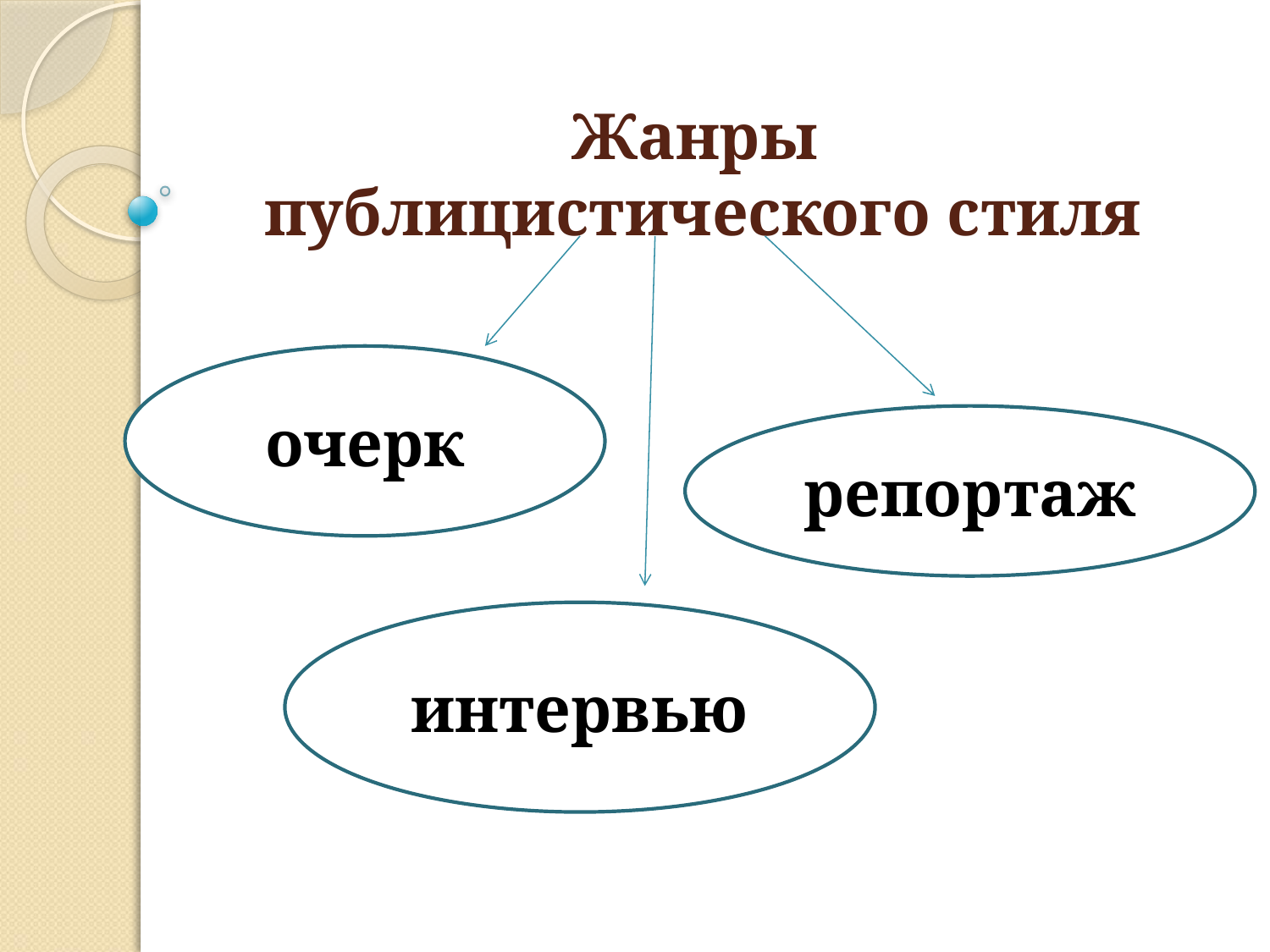

# Жанры публицистического стиля
очерк
репортаж
интервью